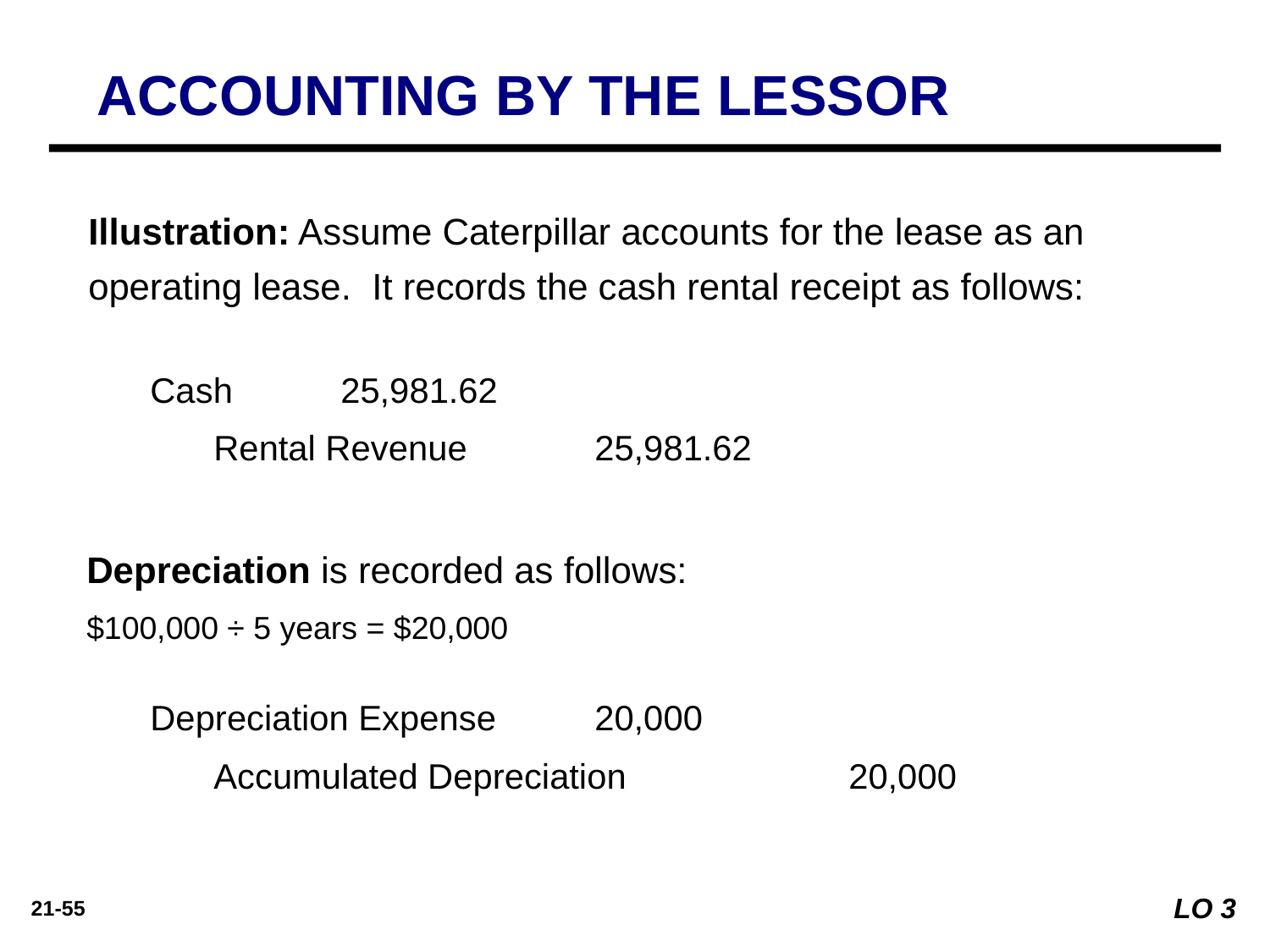

ACCOUNTING BY THE LESSOR

Illustration: Assume Caterpillar accounts for the lease as an operating lease.  It records the cash rental receipt as follows:
Cash	25,981.62
	Rental Revenue		25,981.62
Depreciation is recorded as follows:
$100,000 ÷ 5 years = $20,000
Depreciation Expense	20,000
	Accumulated Depreciation		20,000
LO 3